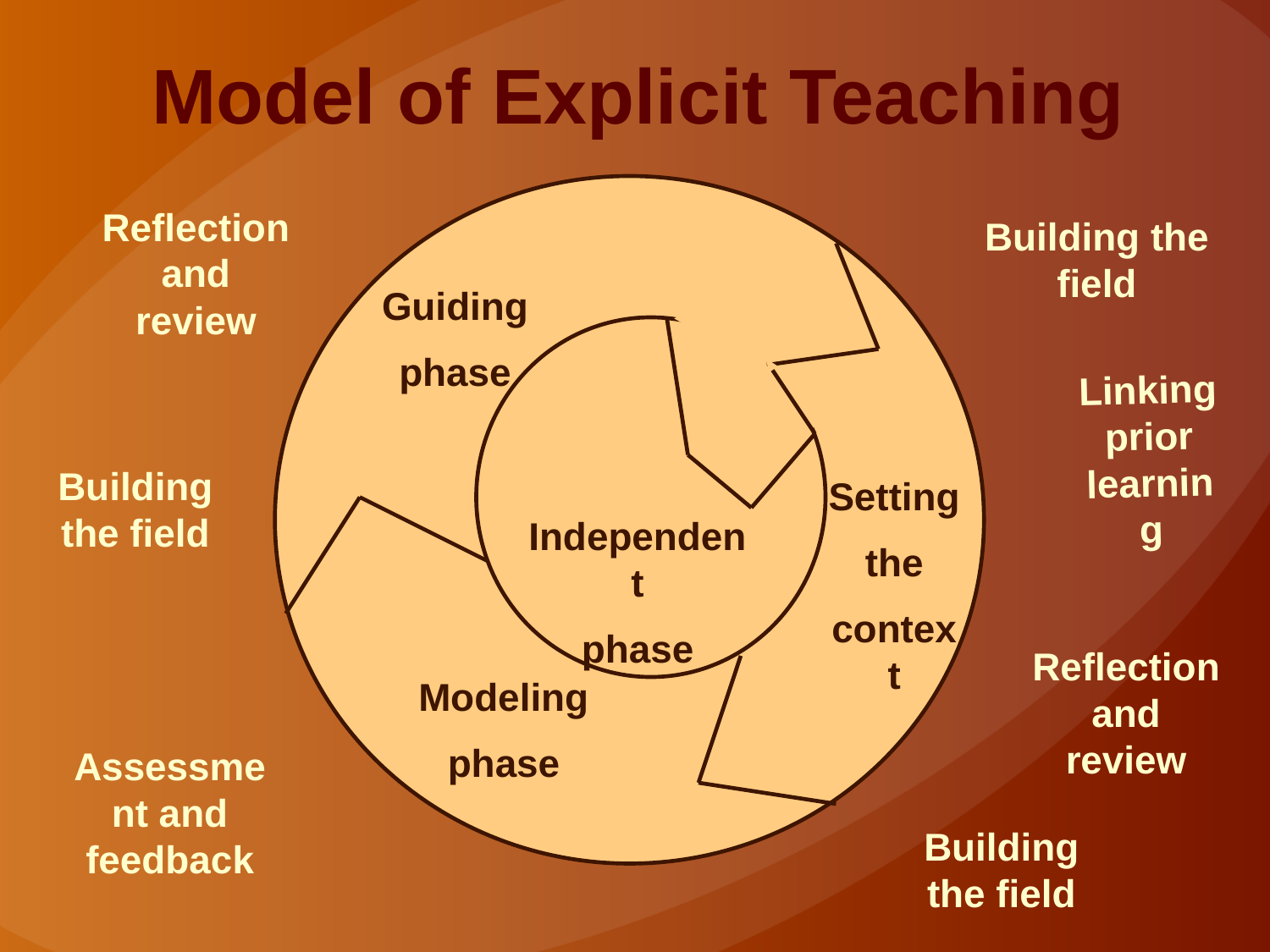

# Model of Explicit Teaching

Reflection and review
Building the field

Guiding
phase

Linking prior learning

Building the field
Setting
the
context

Independent
phase
Reflection and review

Modeling
phase
Assessment and feedback

Building the field